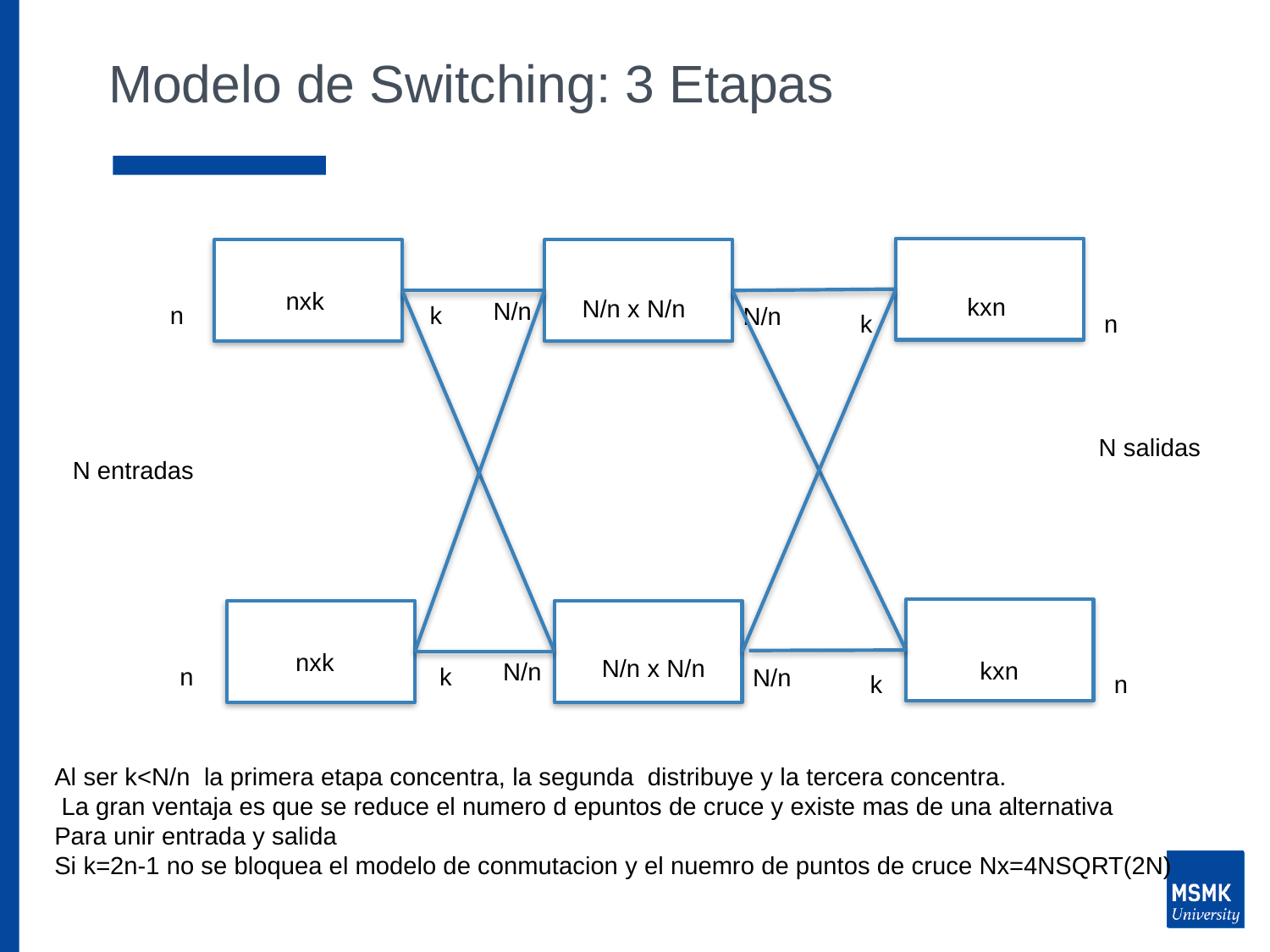

# Modelo de Switching: 3 Etapas

nxk
kxn
N/n x N/n
N/n
n
k
N/n
k
n
N salidas
N entradas

nxk
N/n x N/n
kxn
N/n
n
k
N/n
k
n
Al ser k<N/n  la primera etapa concentra, la segunda  distribuye y la tercera concentra.
 La gran ventaja es que se reduce el numero d epuntos de cruce y existe mas de una alternativa
Para unir entrada y salida
Si k=2n-1 no se bloquea el modelo de conmutacion y el nuemro de puntos de cruce Nx=4NSQRT(2N)